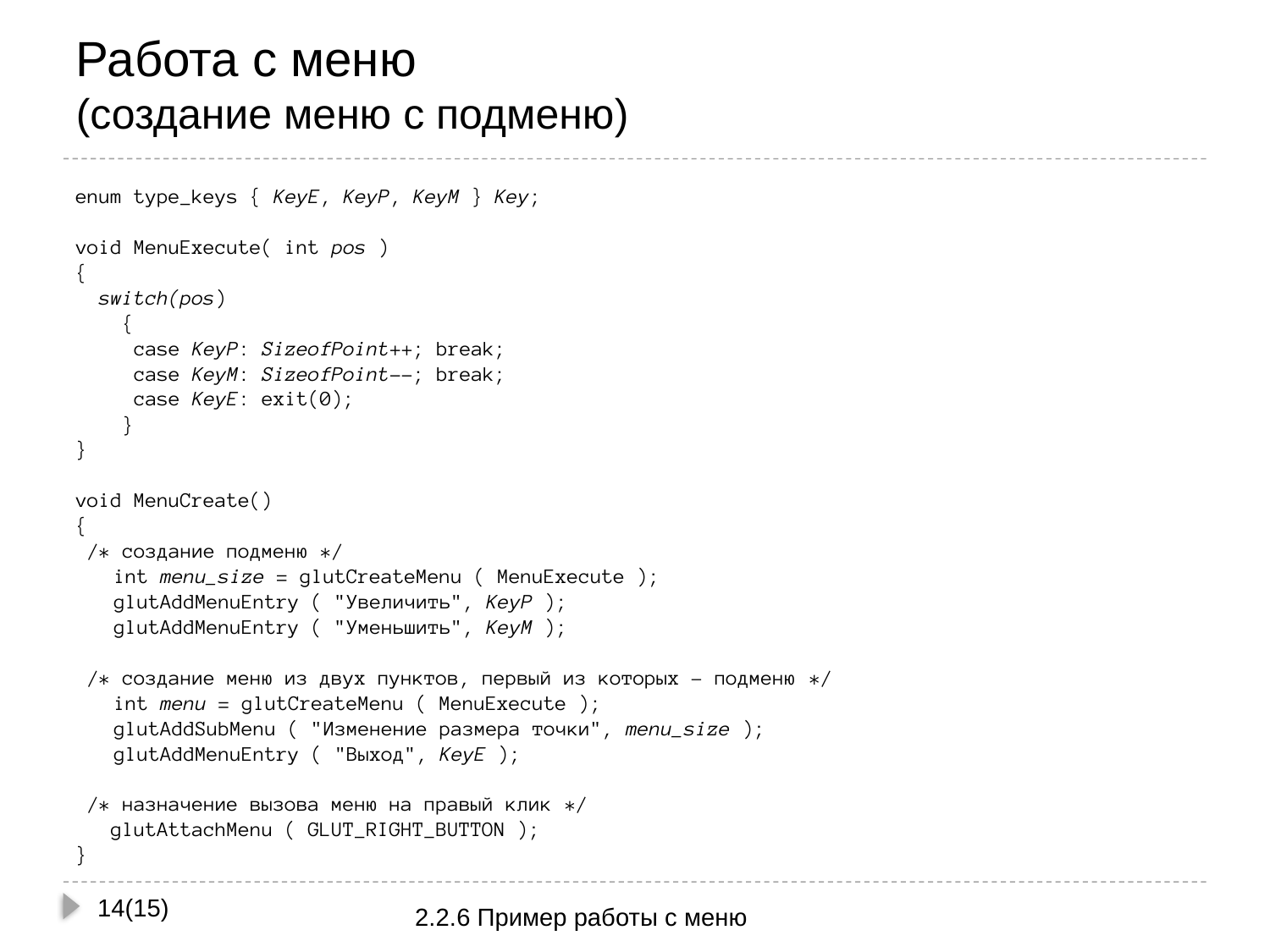

# Работа с меню (создание меню с подменю)
enum type_keys { KeyE, KeyP, KeyM } Key;

void MenuExecute( int pos )
{
  switch(pos)
    {
     case KeyP: SizeofPoint++; break;
     case KeyM: SizeofPoint--; break;
     case KeyE: exit(0);
    }
}

void MenuCreate()
{
 /* создание подменю */
	int menu_size = glutCreateMenu ( MenuExecute );
	glutAddMenuEntry ( "Увеличить", KeyP );
	glutAddMenuEntry ( "Уменьшить", KeyM );

 /* создание меню из двух пунктов, первый из которых – подменю */
	int menu = glutCreateMenu ( MenuExecute );
	glutAddSubMenu ( "Изменение размера точки", menu_size );
	glutAddMenuEntry ( "Выход", KeyE );

 /* назначение вызова меню на правый клик */
   glutAttachMenu ( GLUT_RIGHT_BUTTON );
}
14(15)
2.2.6 Пример работы с меню